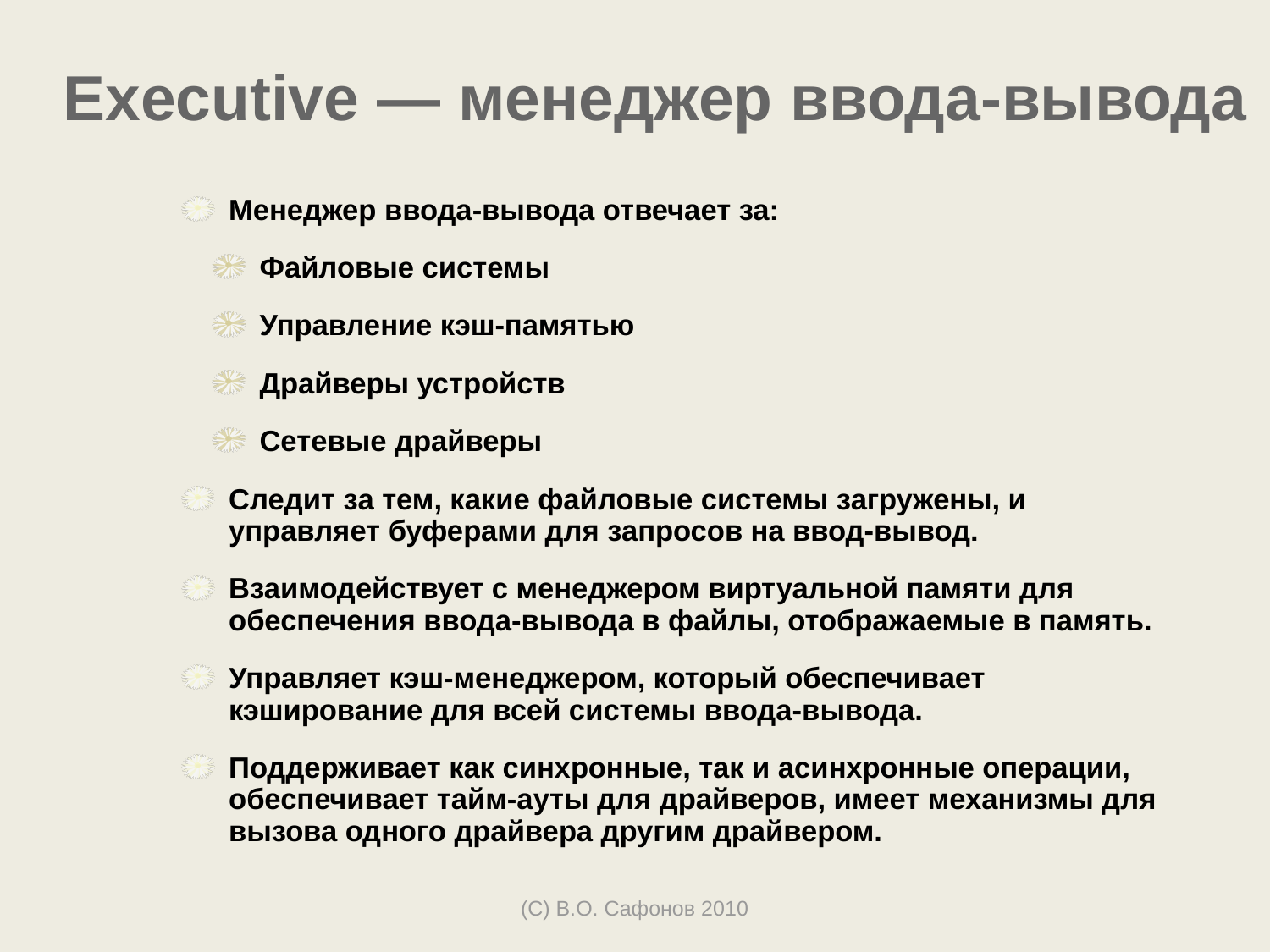

# Executive — менеджер ввода-вывода
Менеджер ввода-вывода отвечает за:
Файловые системы
Управление кэш-памятью
Драйверы устройств
Сетевые драйверы
Следит за тем, какие файловые системы загружены, и управляет буферами для запросов на ввод-вывод.
Взаимодействует с менеджером виртуальной памяти для обеспечения ввода-вывода в файлы, отображаемые в память.
Управляет кэш-менеджером, который обеспечивает кэширование для всей системы ввода-вывода.
Поддерживает как синхронные, так и асинхронные операции, обеспечивает тайм-ауты для драйверов, имеет механизмы для вызова одного драйвера другим драйвером.
(С) В.О. Сафонов 2010